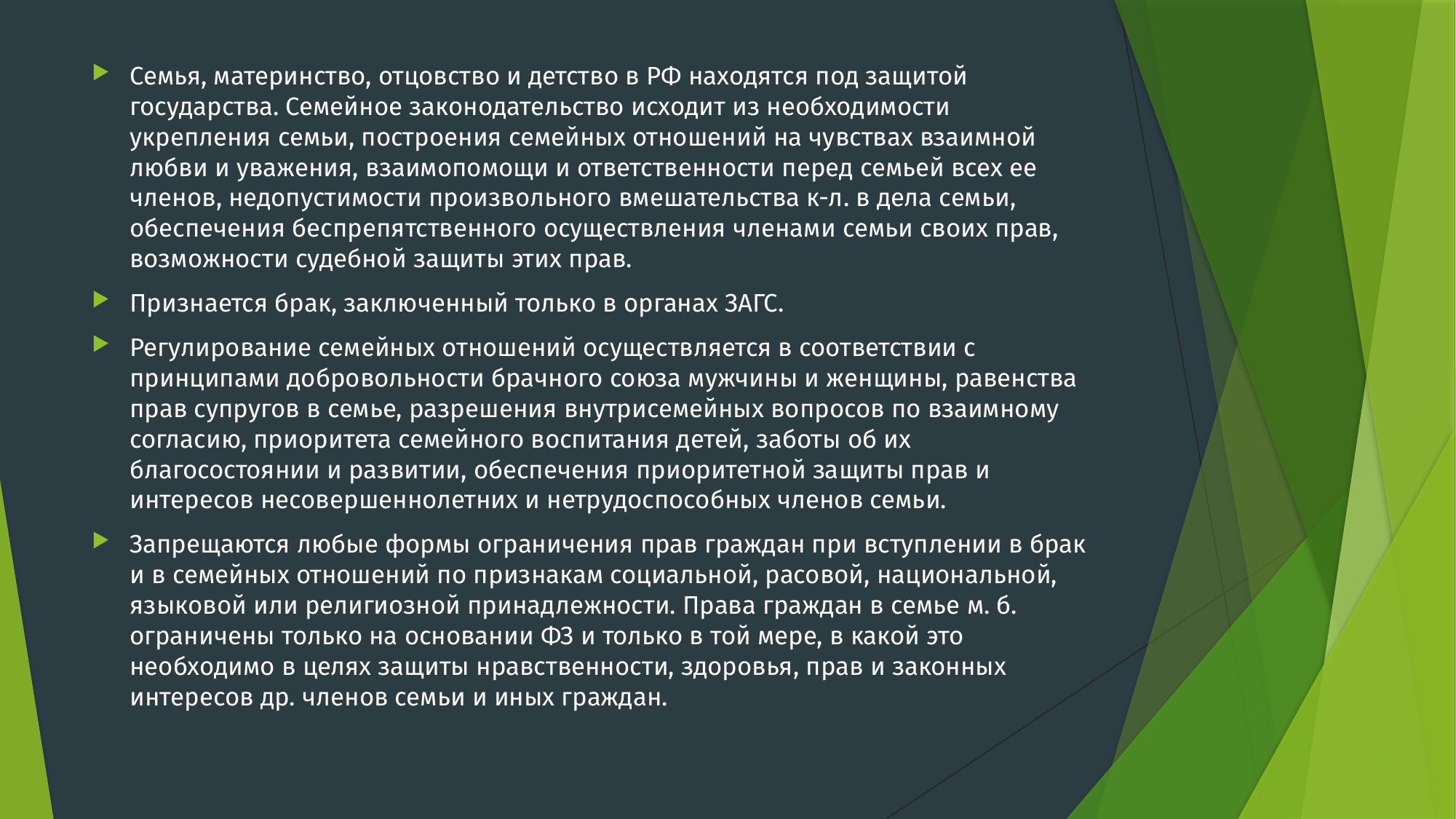

Семья, материнство, отцовство и детство в РФ находятся под защитой государства. Семейное законодательство исходит из необходимости укрепления семьи, построения семейных отношений на чувствах взаимной любви и уважения, взаимопомощи и ответственности перед семьей всех ее членов, недопустимости произвольного вмешательства к-л. в дела семьи, обеспечения беспрепятственного осуществления членами семьи своих прав, возможности судебной защиты этих прав.
Признается брак, заключенный только в органах ЗАГС.
Регулирование семейных отношений осуществляется в соответствии с принципами добровольности брачного союза мужчины и женщины, равенства прав супругов в семье, разрешения внутрисемейных вопросов по взаимному согласию, приоритета семейного воспитания детей, заботы об их благосостоянии и развитии, обеспечения приоритетной защиты прав и интересов несовершеннолетних и нетрудоспособных членов семьи.
Запрещаются любые формы ограничения прав граждан при вступлении в брак и в семейных отношений по признакам социальной, расовой, национальной, языковой или религиозной принадлежности. Права граждан в семье м. б. ограничены только на основании ФЗ и только в той мере, в какой это необходимо в целях защиты нравственности, здоровья, прав и законных интересов др. членов семьи и иных граждан.